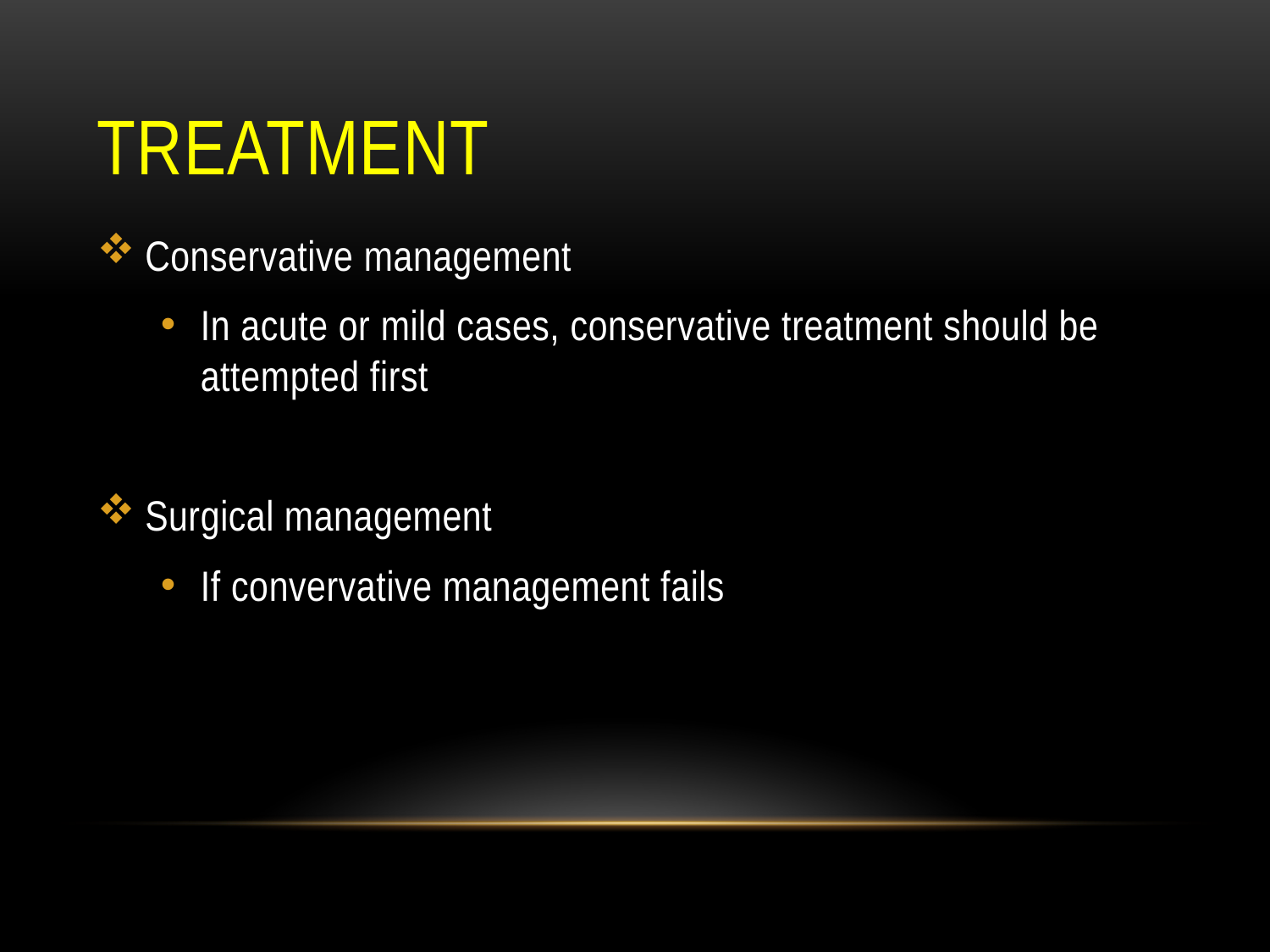

# Treatment
Conservative management
In acute or mild cases, conservative treatment should be attempted first

Surgical management
If convervative management fails